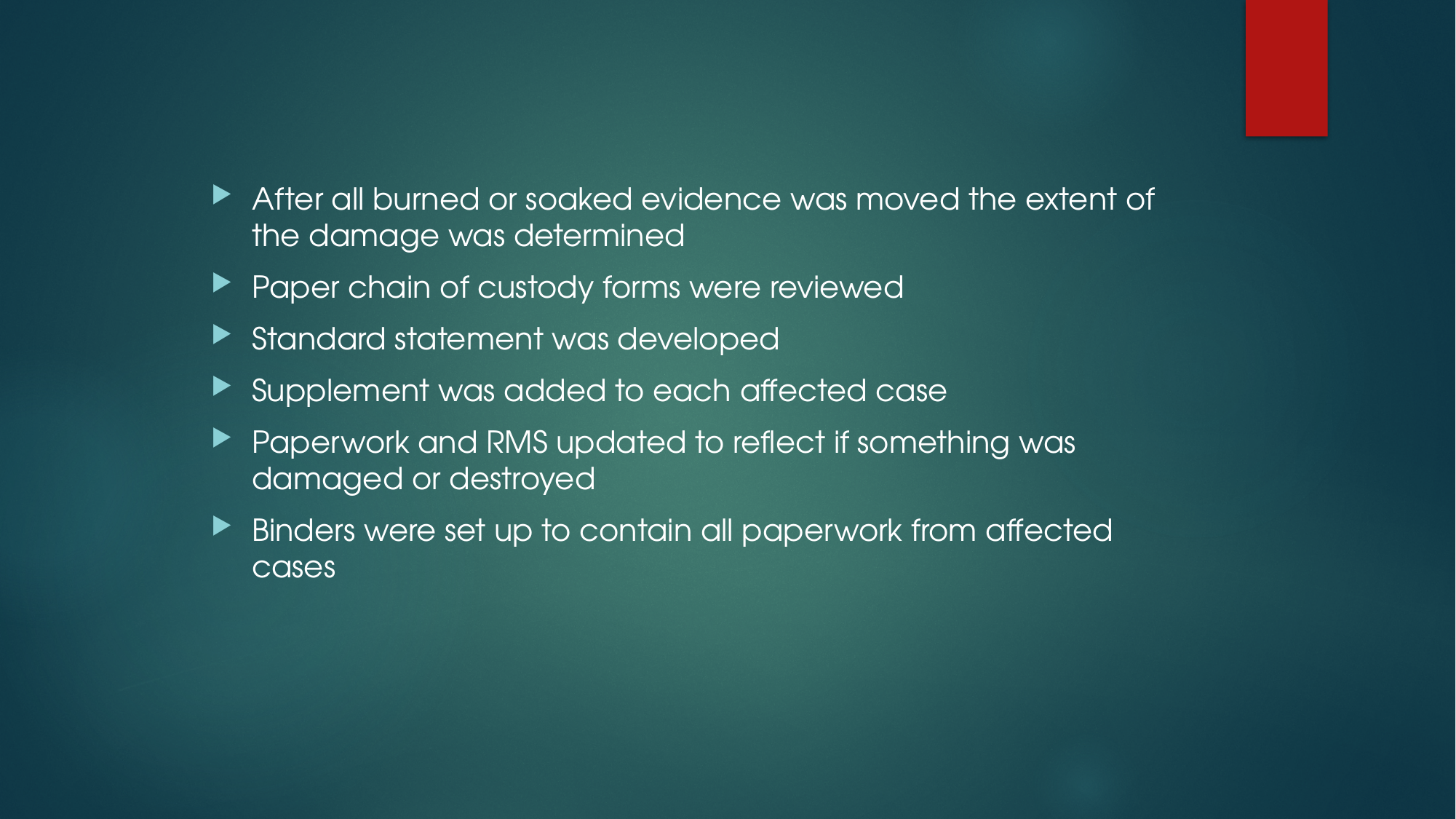

After all burned or soaked evidence was moved the extent of the damage was determined
Paper chain of custody forms were reviewed
Standard statement was developed
Supplement was added to each affected case
Paperwork and RMS updated to reflect if something was damaged or destroyed
Binders were set up to contain all paperwork from affected cases